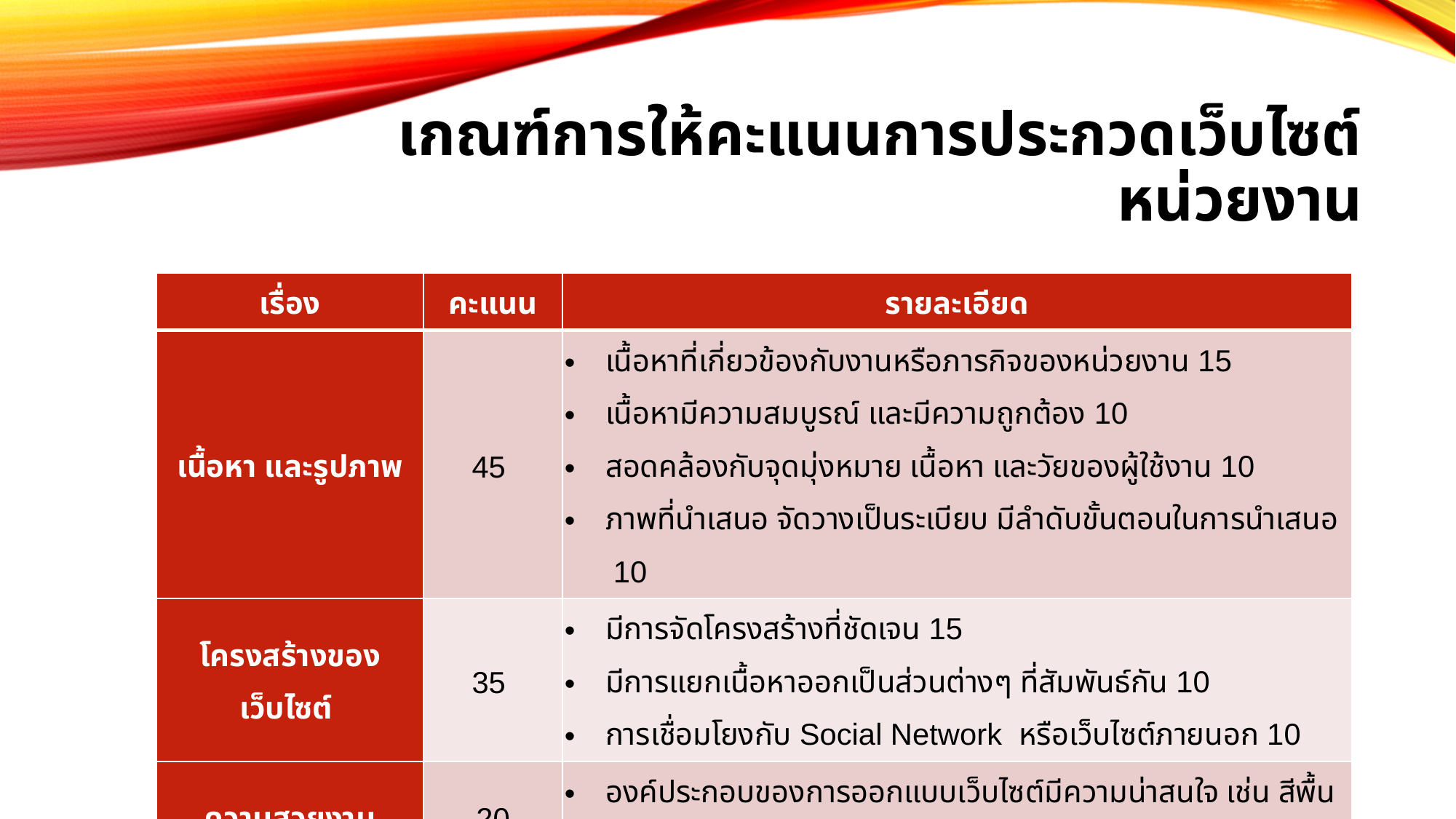

# เกณฑ์การให้คะแนนการประกวดเว็บไซต์หน่วยงาน
| เรื่อง | คะแนน | รายละเอียด |
| --- | --- | --- |
| เนื้อหา และรูปภาพ | 45 | เนื้อหาที่เกี่ยวข้องกับงานหรือภารกิจของหน่วยงาน 15 เนื้อหามีความสมบูรณ์ และมีความถูกต้อง 10 สอดคล้องกับจุดมุ่งหมาย เนื้อหา และวัยของผู้ใช้งาน 10 ภาพที่นำเสนอ จัดวางเป็นระเบียบ มีลำดับขั้นตอนในการนำเสนอ 10 |
| โครงสร้างของเว็บไซต์ | 35 | มีการจัดโครงสร้างที่ชัดเจน 15 มีการแยกเนื้อหาออกเป็นส่วนต่างๆ ที่สัมพันธ์กัน 10 การเชื่อมโยงกับ Social Network หรือเว็บไซต์ภายนอก 10 |
| ความสวยงาม | 20 | องค์ประกอบของการออกแบบเว็บไซต์มีความน่าสนใจ เช่น สีพื้นหลัง การจัดวาง อินโฟกราฟิก เป็นต้น |